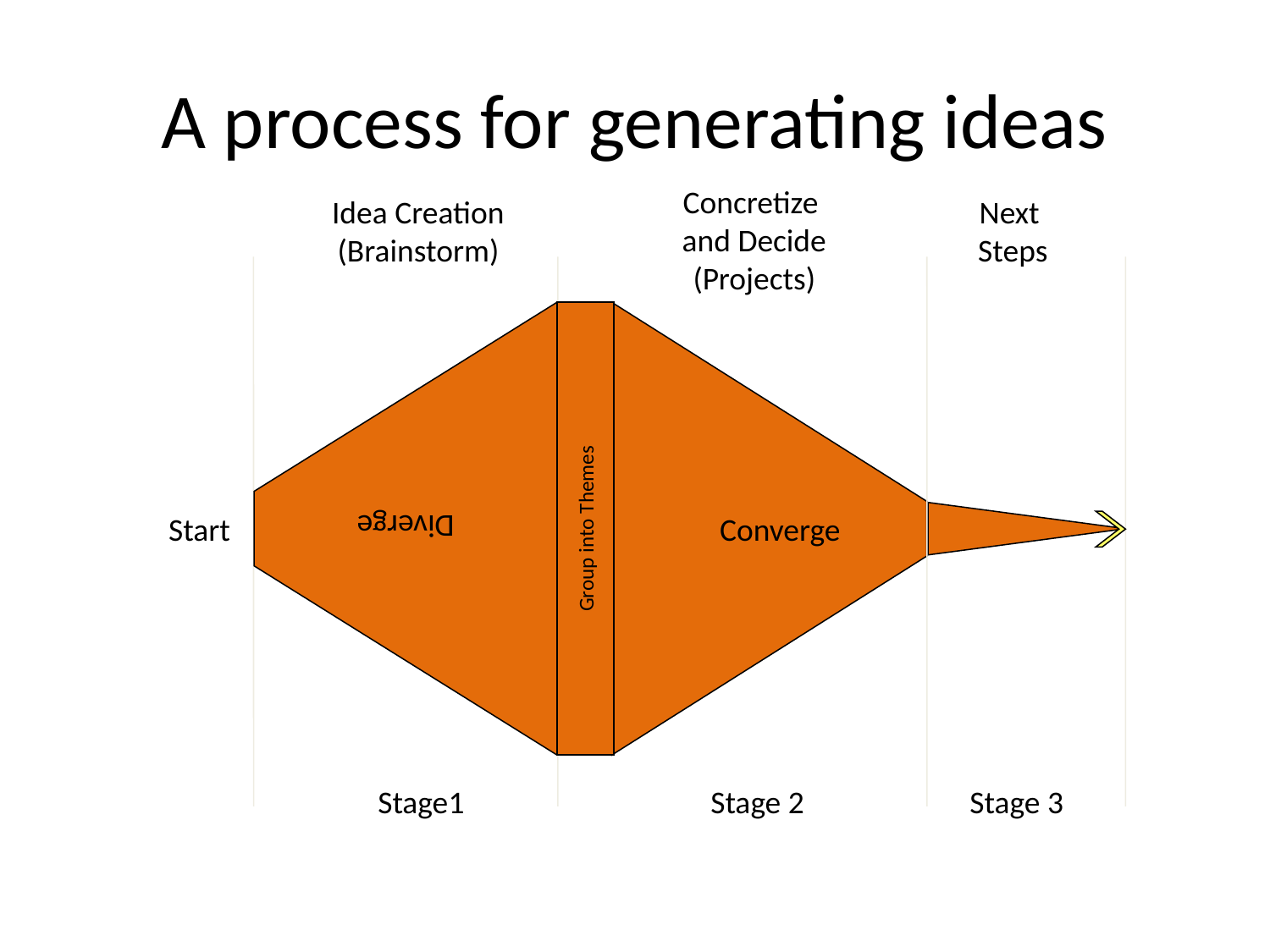

# A process for generating ideas
Concretize
and Decide (Projects)
Idea Creation (Brainstorm)
Next
Steps

Converge
Diverge

Start

Group into Themes

Stage1
Stage 2
Stage 3